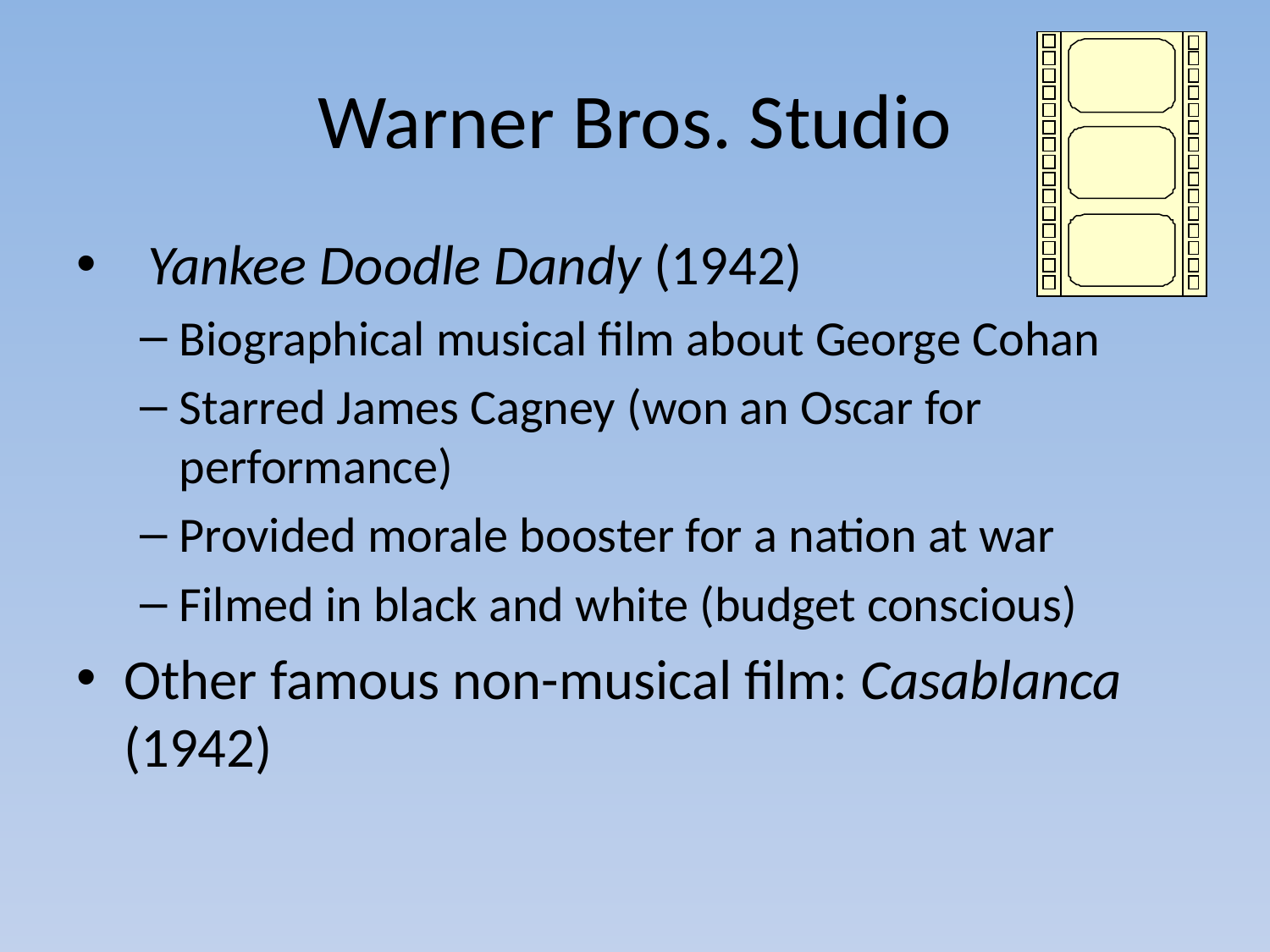

# Warner Bros. Studio
Yankee Doodle Dandy (1942)
Biographical musical film about George Cohan
Starred James Cagney (won an Oscar for performance)
Provided morale booster for a nation at war
Filmed in black and white (budget conscious)
Other famous non-musical film: Casablanca (1942)